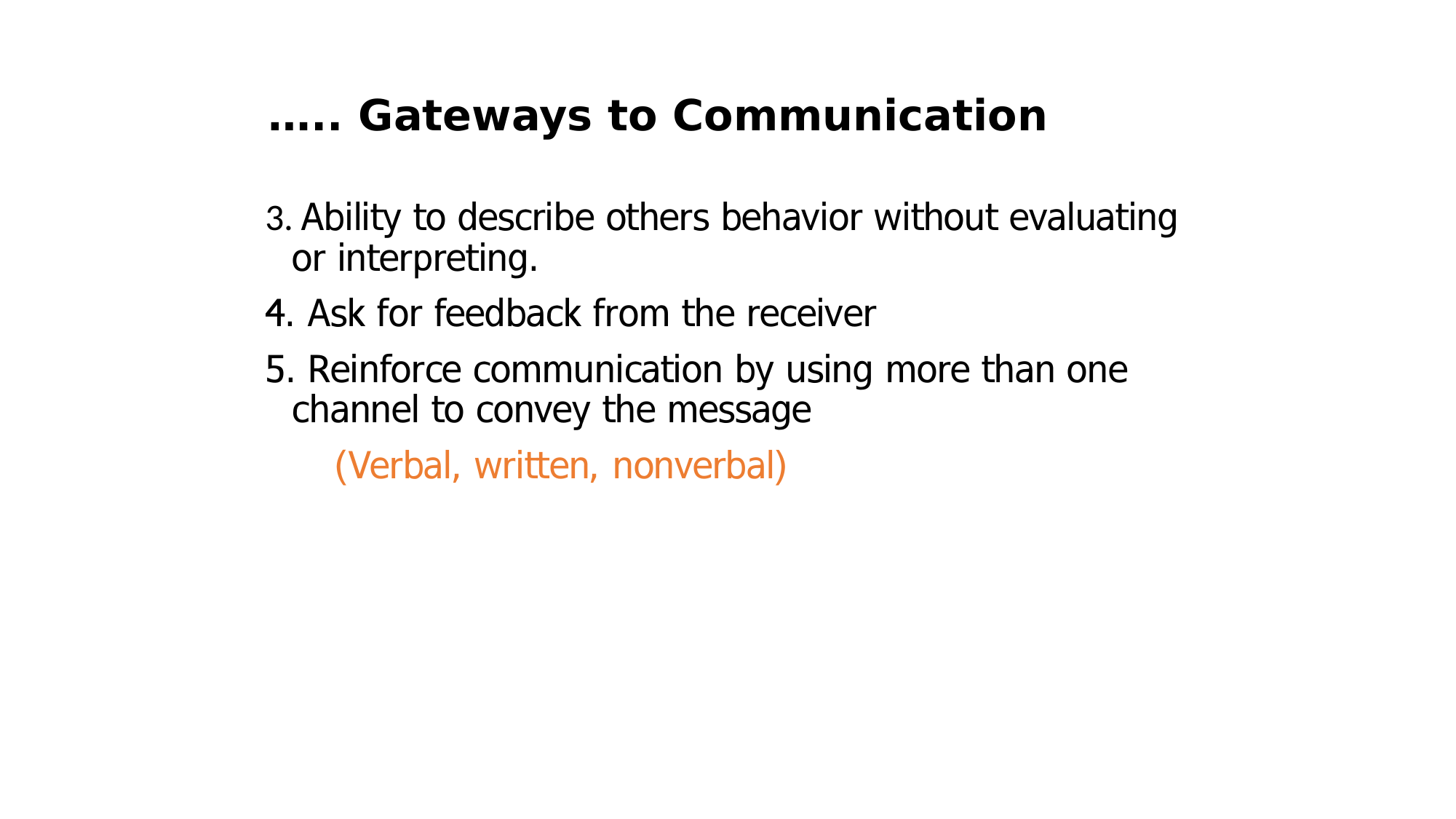

# ….. Gateways to Communication
3. Ability to describe others behavior without evaluating or interpreting.
4. Ask for feedback from the receiver
5. Reinforce communication by using more than one channel to convey the message
      (Verbal, written, nonverbal)